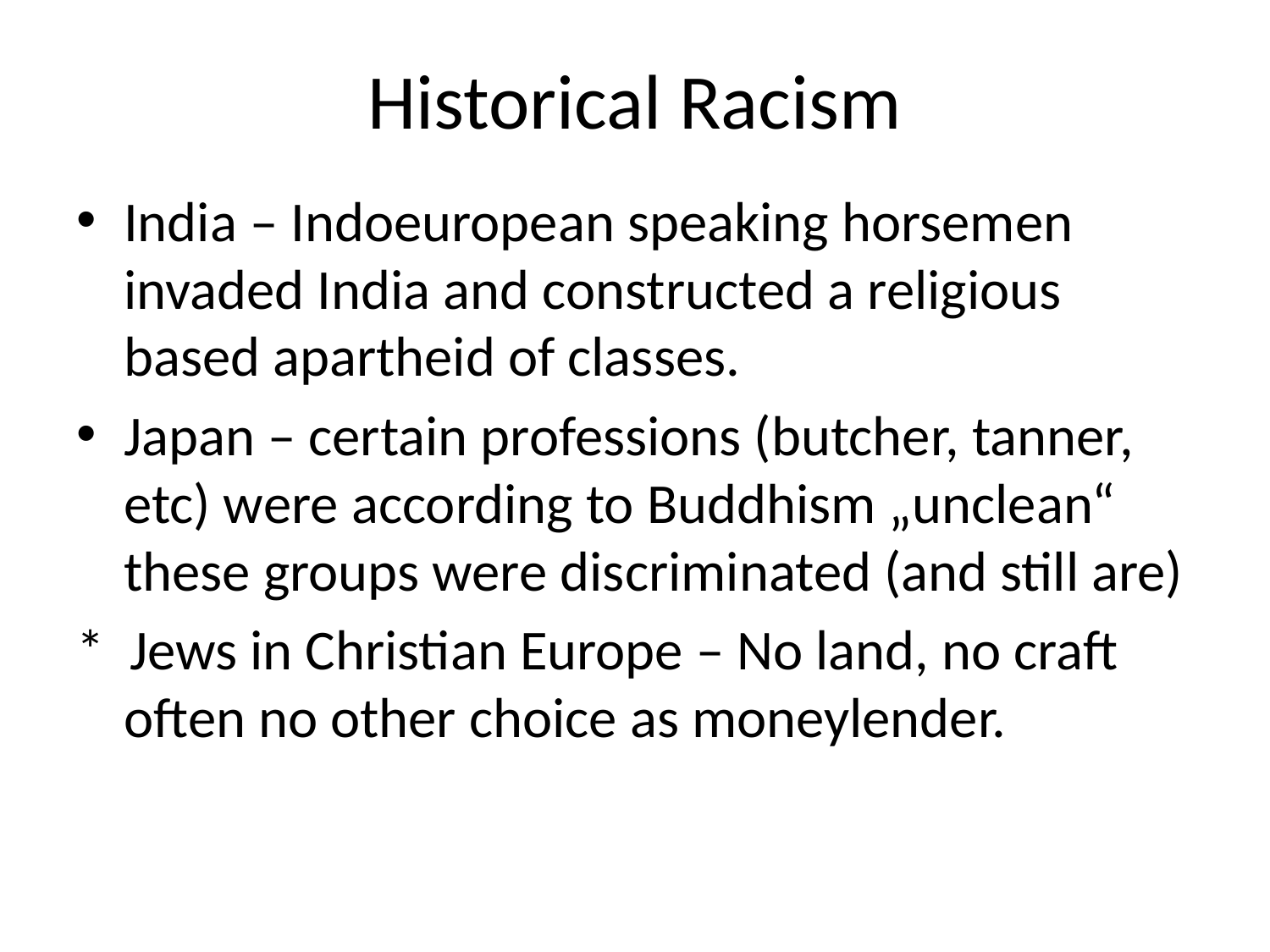

# Historical Racism
India – Indoeuropean speaking horsemen invaded India and constructed a religious based apartheid of classes.
Japan – certain professions (butcher, tanner, etc) were according to Buddhism „unclean“ these groups were discriminated (and still are)
*  Jews in Christian Europe – No land, no craft often no other choice as moneylender.